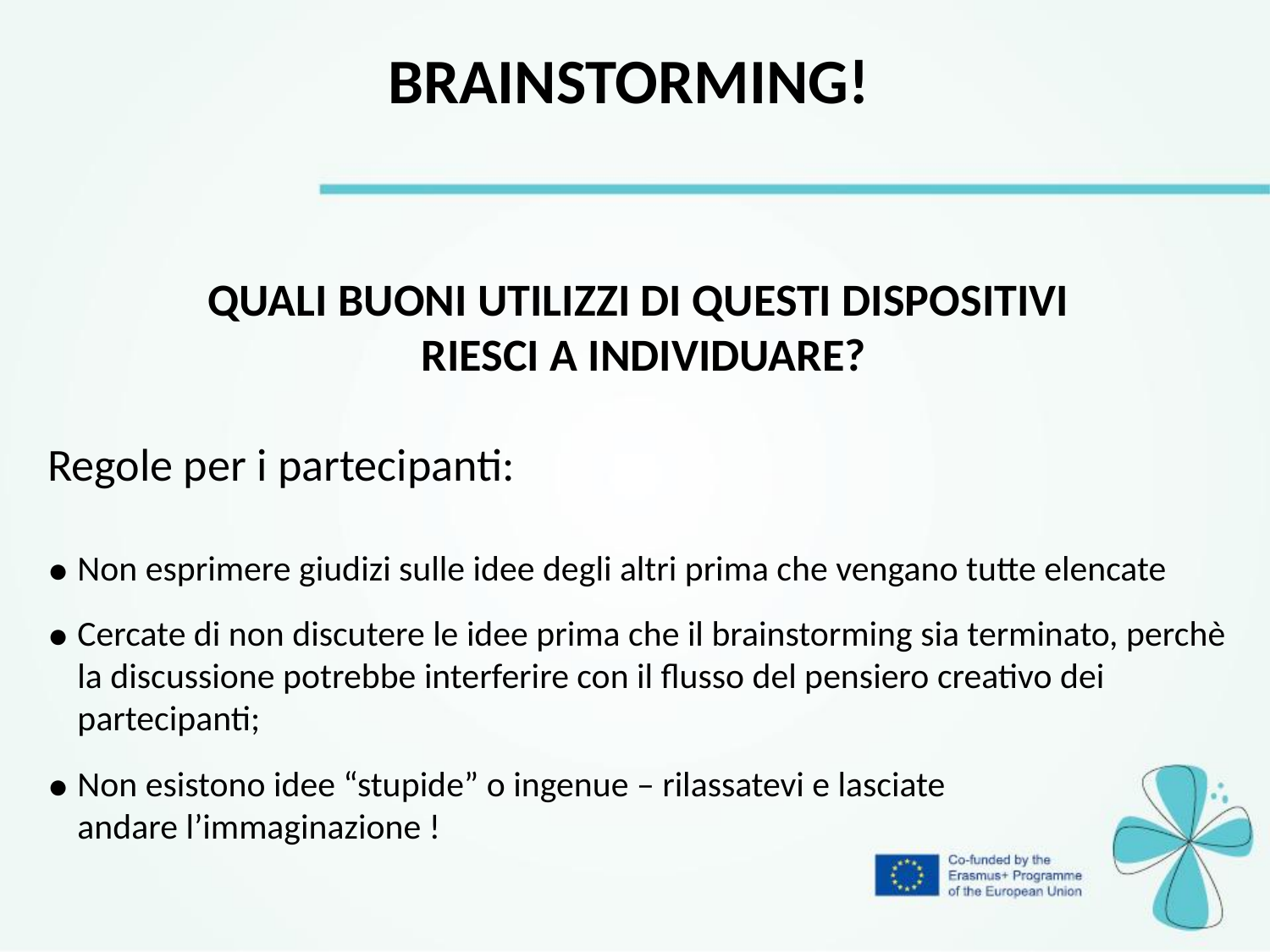

Brainstorming!

QUALI BUONI UTILIZZI DI QUESTI DISPOSITIVI
RIESCI A INDIVIDUARE?

Regole per i partecipanti:

Non esprimere giudizi sulle idee degli altri prima che vengano tutte elencate

Cercate di non discutere le idee prima che il brainstorming sia terminato, perchè la discussione potrebbe interferire con il flusso del pensiero creativo dei partecipanti;

Non esistono idee “stupide” o ingenue – rilassatevi e lasciate
andare l’immaginazione !